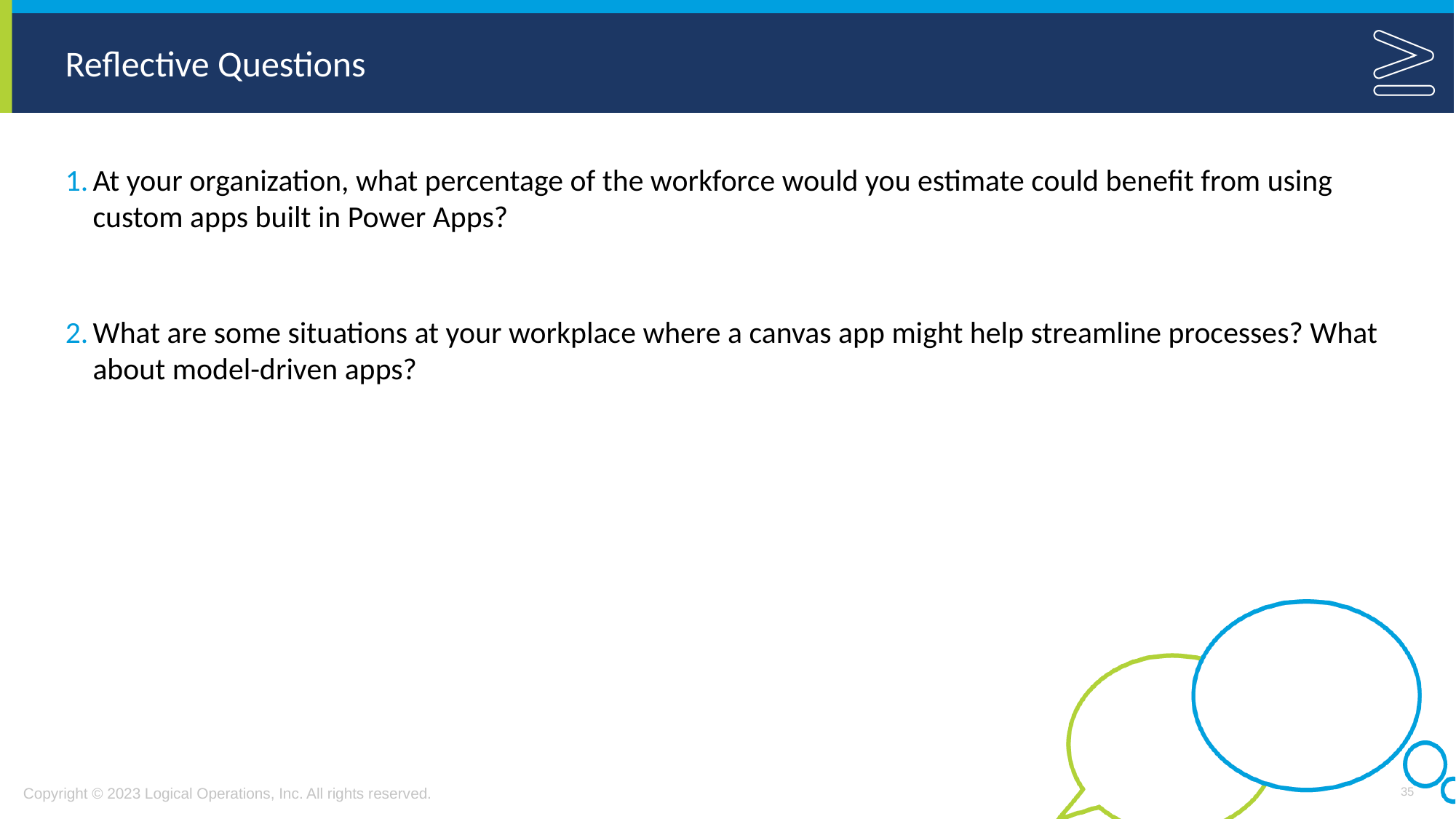

At your organization, what percentage of the workforce would you estimate could benefit from using custom apps built in Power Apps?
What are some situations at your workplace where a canvas app might help streamline processes? What about model-driven apps?
35